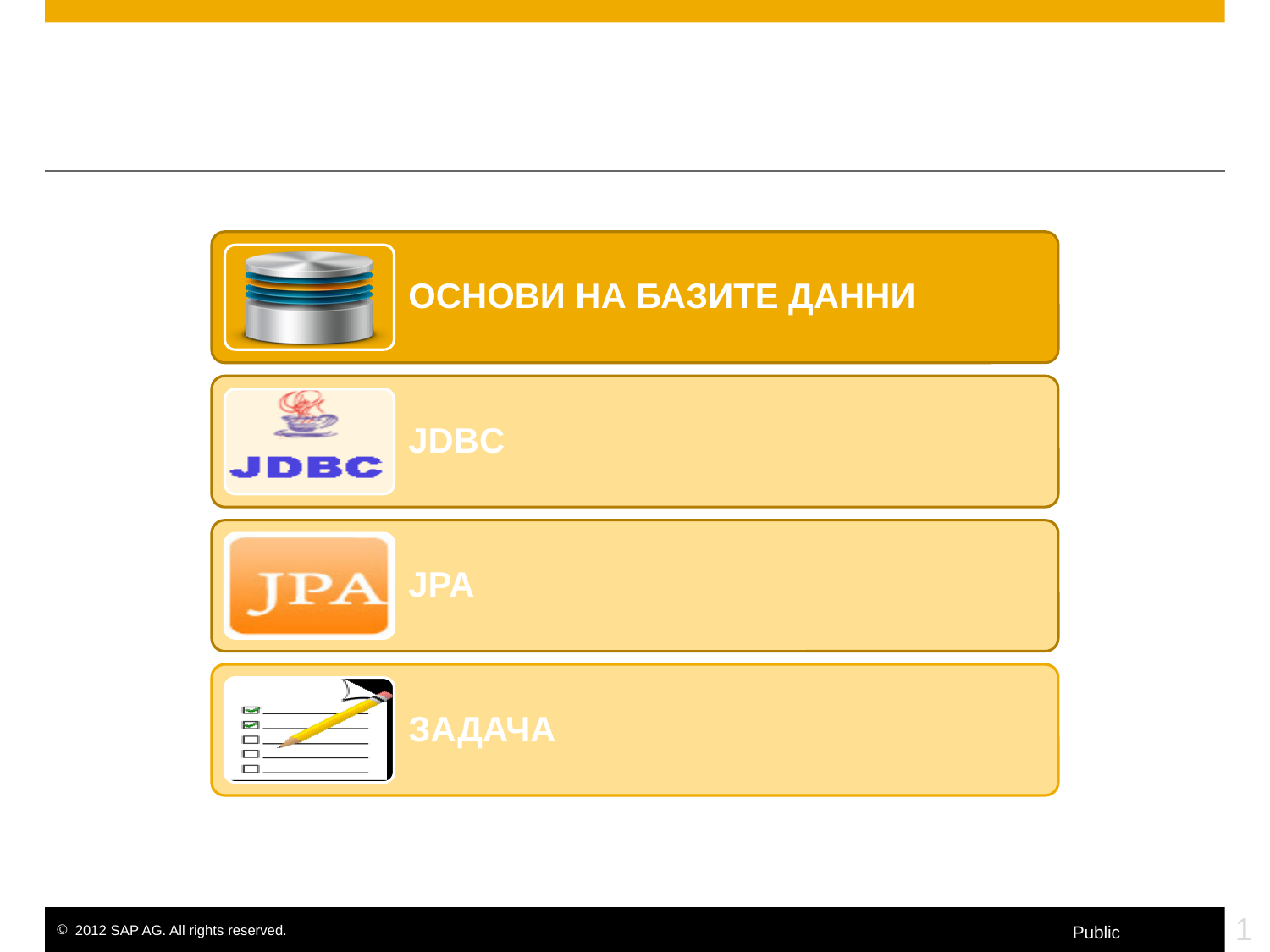

#
ОСНОВИ НА БАЗИТЕ ДАННИ
JDBC
JPA
ЗАДАЧА
1